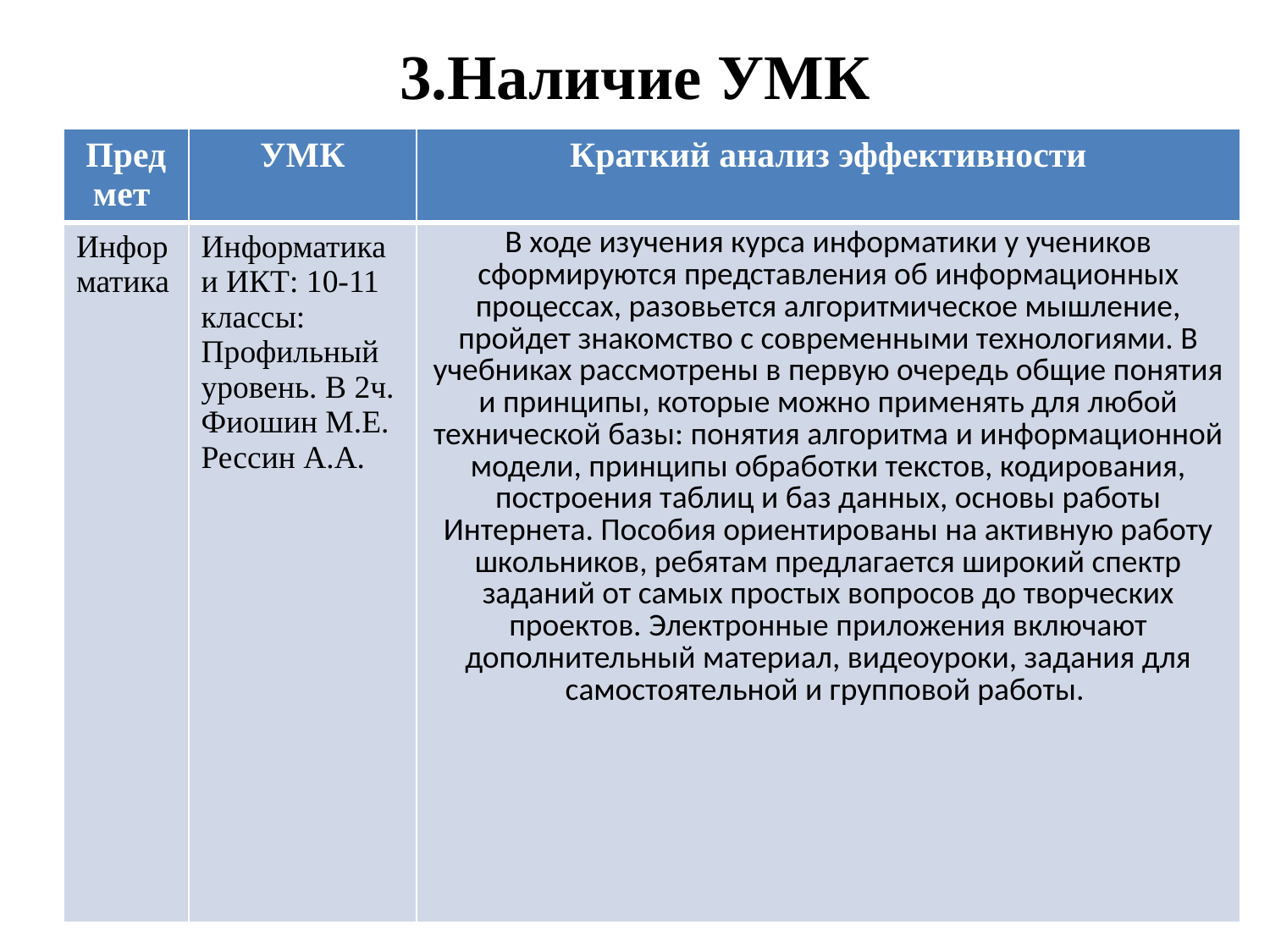

# 3.Наличие УМК
| Предмет | УМК | Краткий анализ эффективности |
| --- | --- | --- |
| Информатика | Информатика и ИКТ: 10-11 классы: Профильный уровень. В 2ч. Фиошин М.Е. Рессин А.А. | В ходе изучения курса информатики у учеников сформируются представления об информационных процессах, разовьется алгоритмическое мышление, пройдет знакомство с современными технологиями. В учебниках рассмотрены в первую очередь общие понятия и принципы, которые можно применять для любой технической базы: понятия алгоритма и информационной модели, принципы обработки текстов, кодирования, построения таблиц и баз данных, основы работы Интернета. Пособия ориентированы на активную работу школьников, ребятам предлагается широкий спектр заданий от самых простых вопросов до творческих проектов. Электронные приложения включают дополнительный материал, видеоуроки, задания для самостоятельной и групповой работы. |